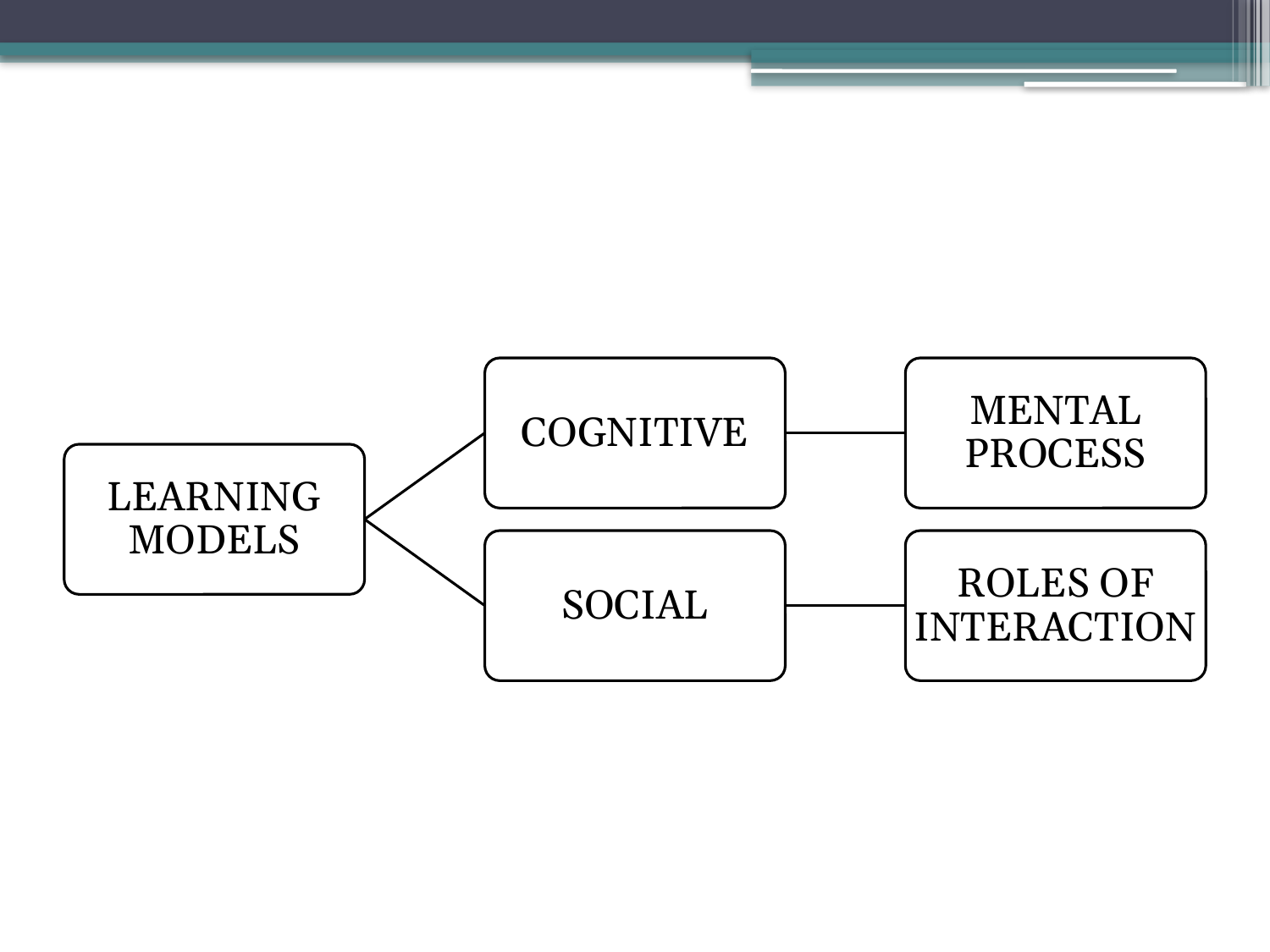

LEARNING MODELS

COGNITIVE

MENTAL PROCESS

SOCIAL

ROLES OF INTERACTION